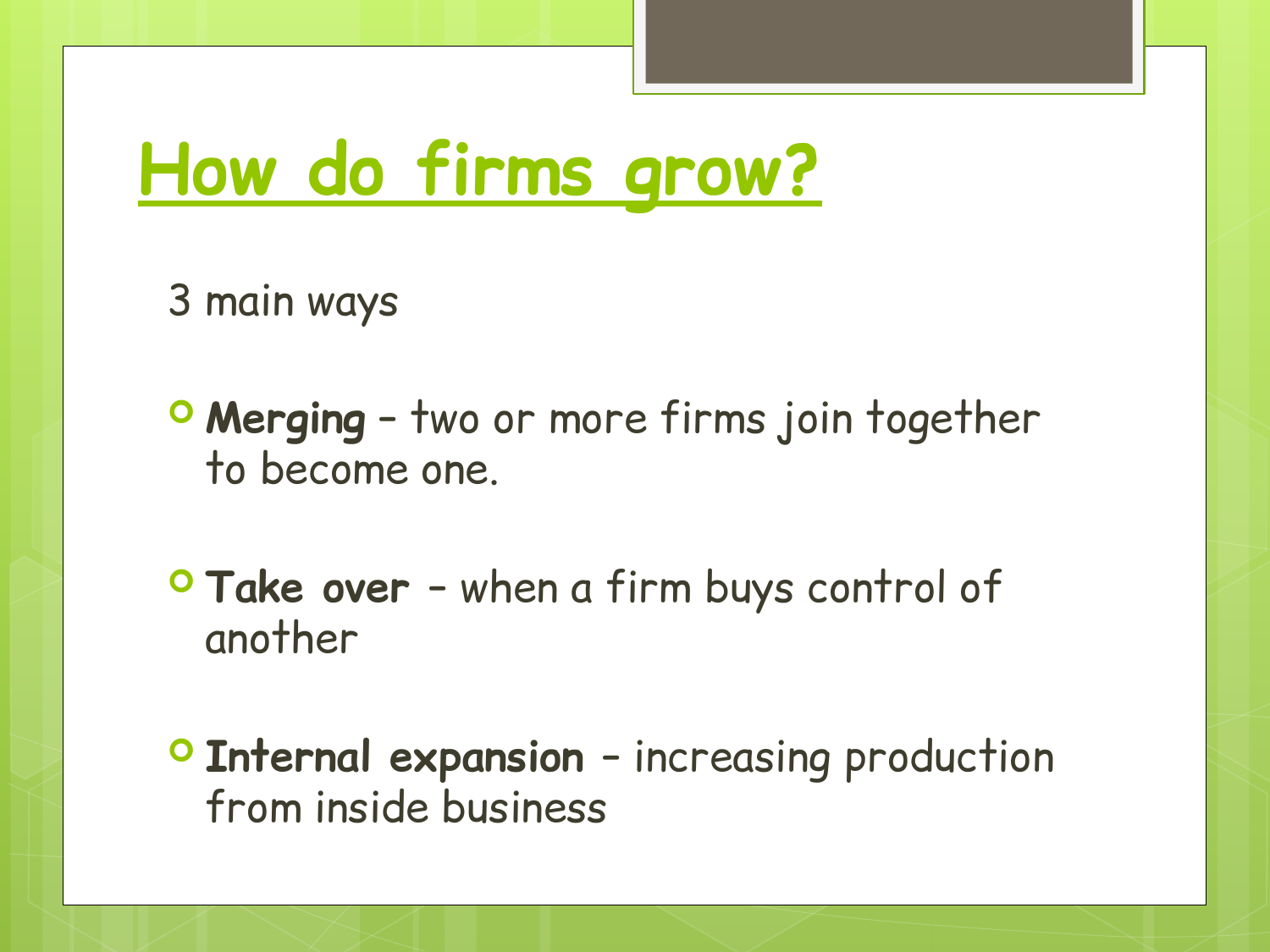

# How do firms grow?
3 main ways

Merging – two or more firms join together to become one.

Take over – when a firm buys control of another

Internal expansion – increasing production from inside business